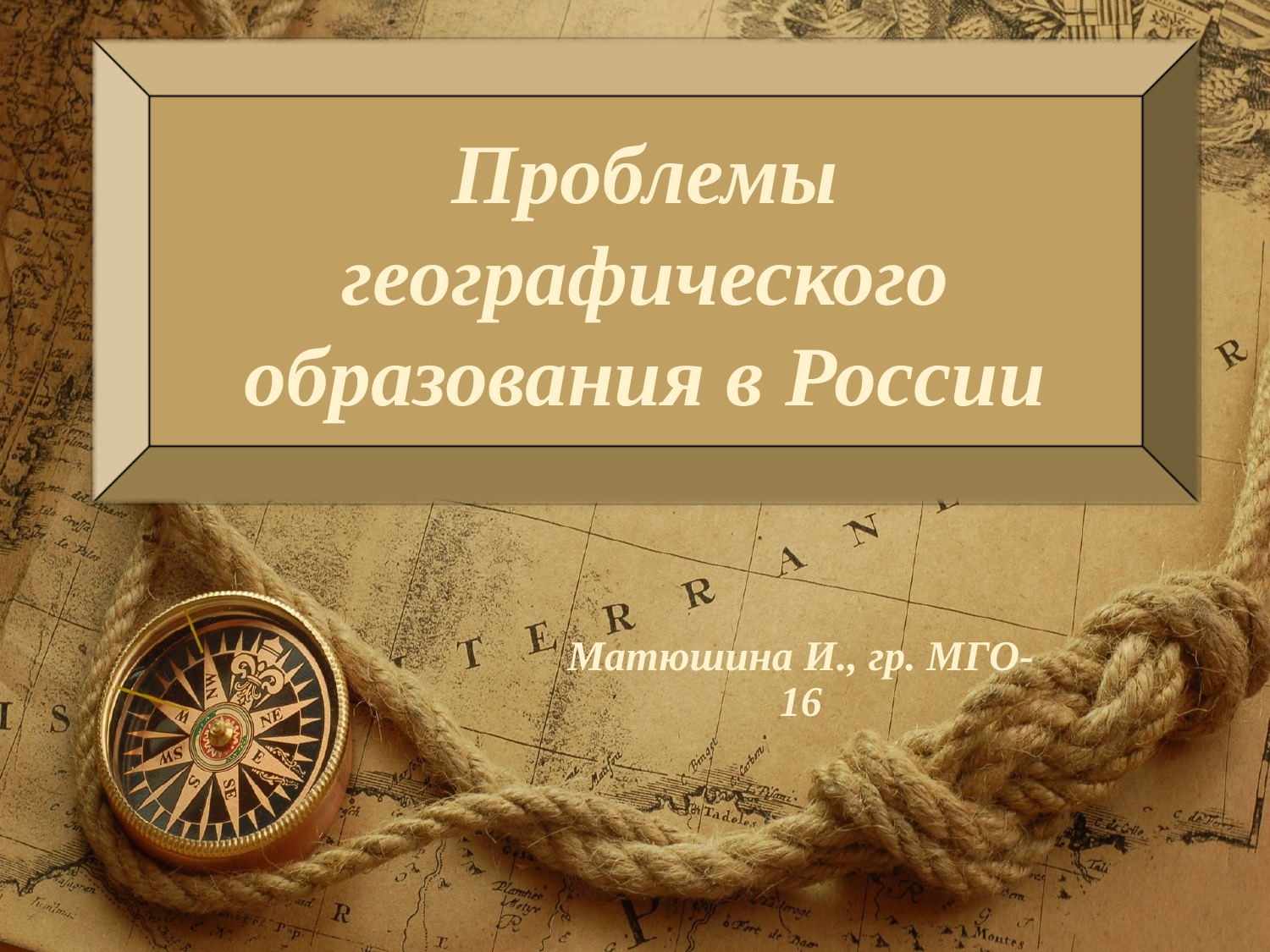

Проблемы географического образования в России
Матюшина И., гр. МГО-16